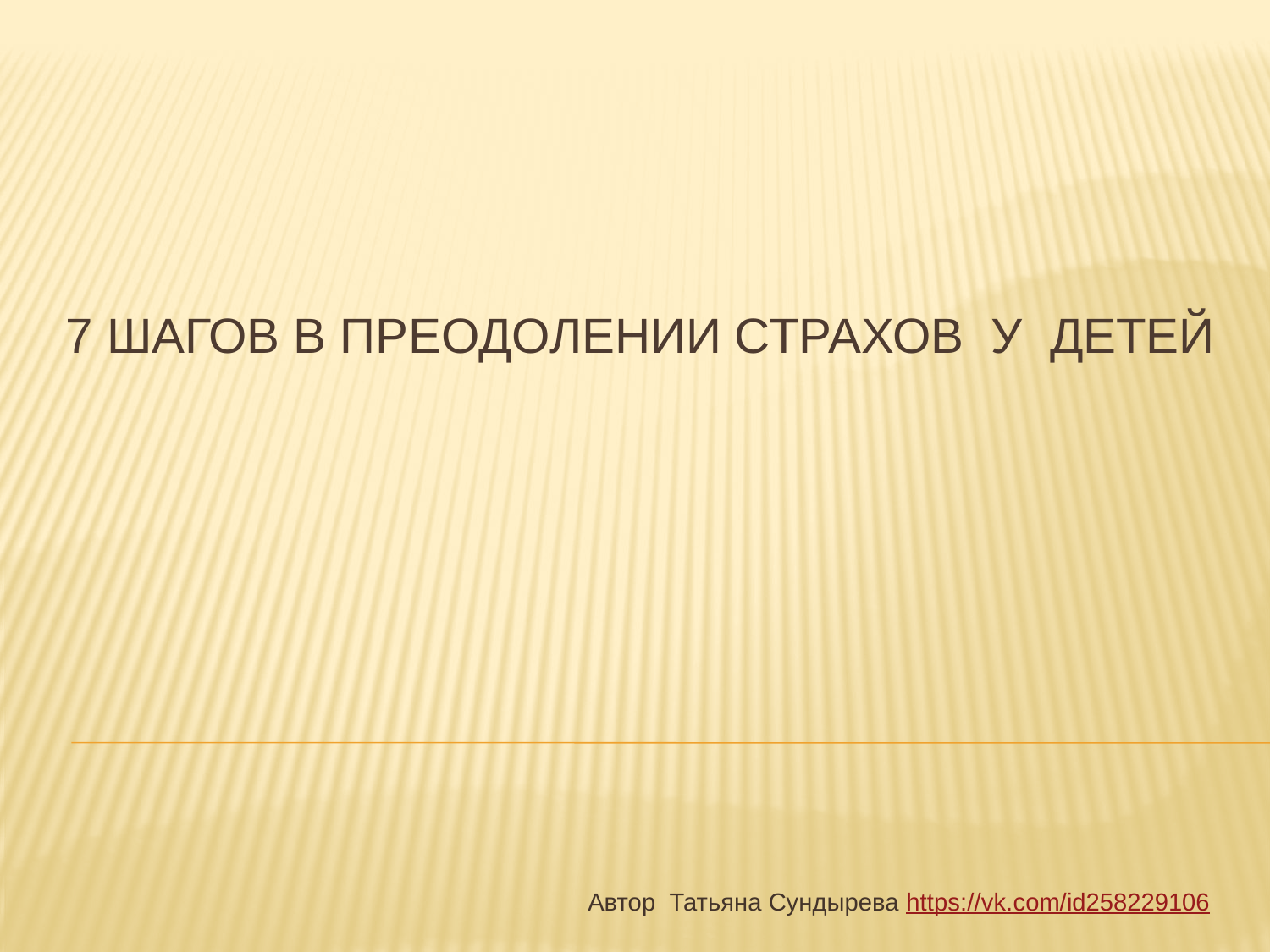

# 7 шагов в преодолении страхов  у  детей
Автор  Татьяна Сундырева https://vk.com/id258229106